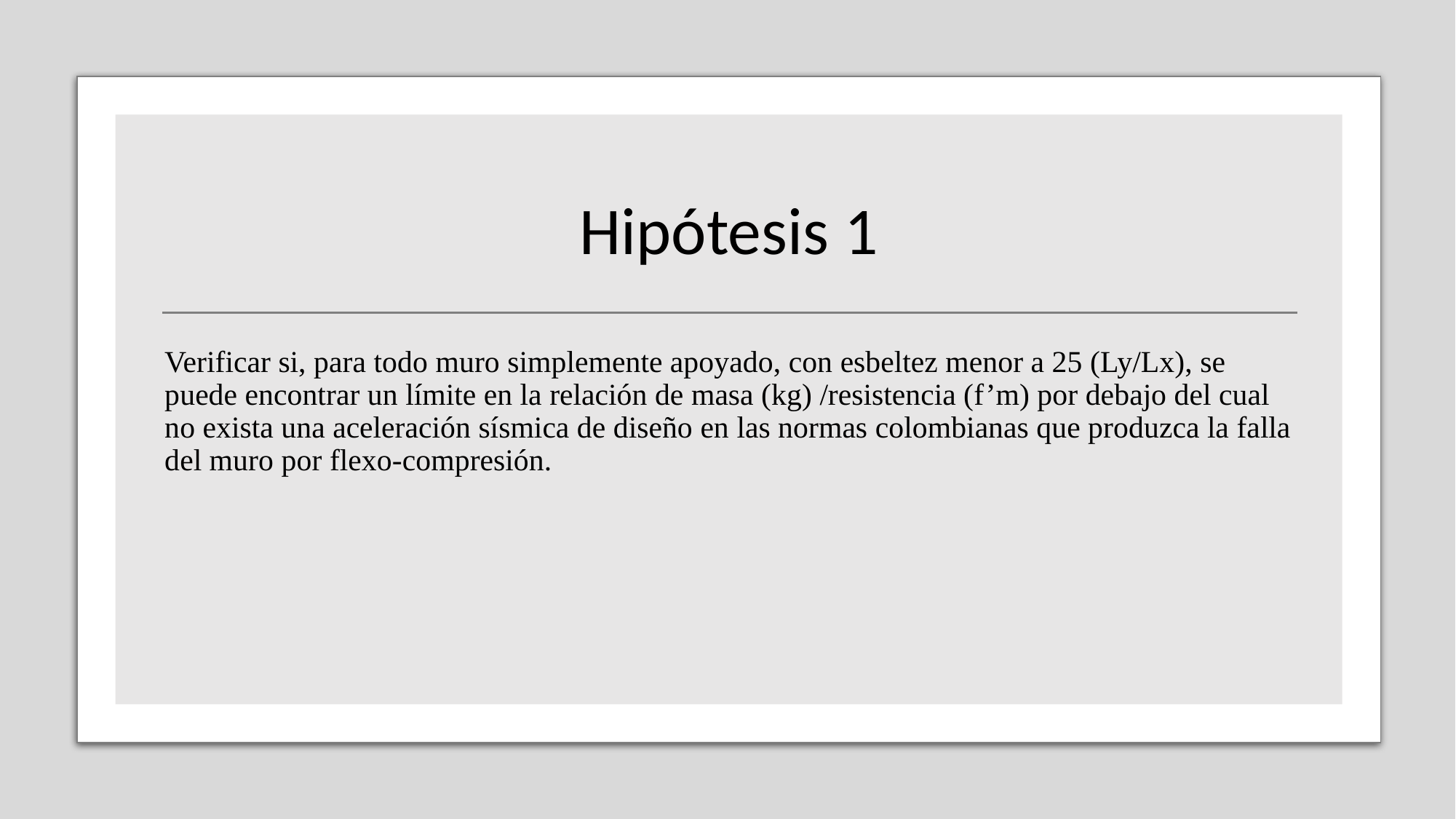

# Hipótesis 1
Verificar si, para todo muro simplemente apoyado, con esbeltez menor a 25 (Ly/Lx), se puede encontrar un límite en la relación de masa (kg) /resistencia (f’m) por debajo del cual no exista una aceleración sísmica de diseño en las normas colombianas que produzca la falla del muro por flexo-compresión.